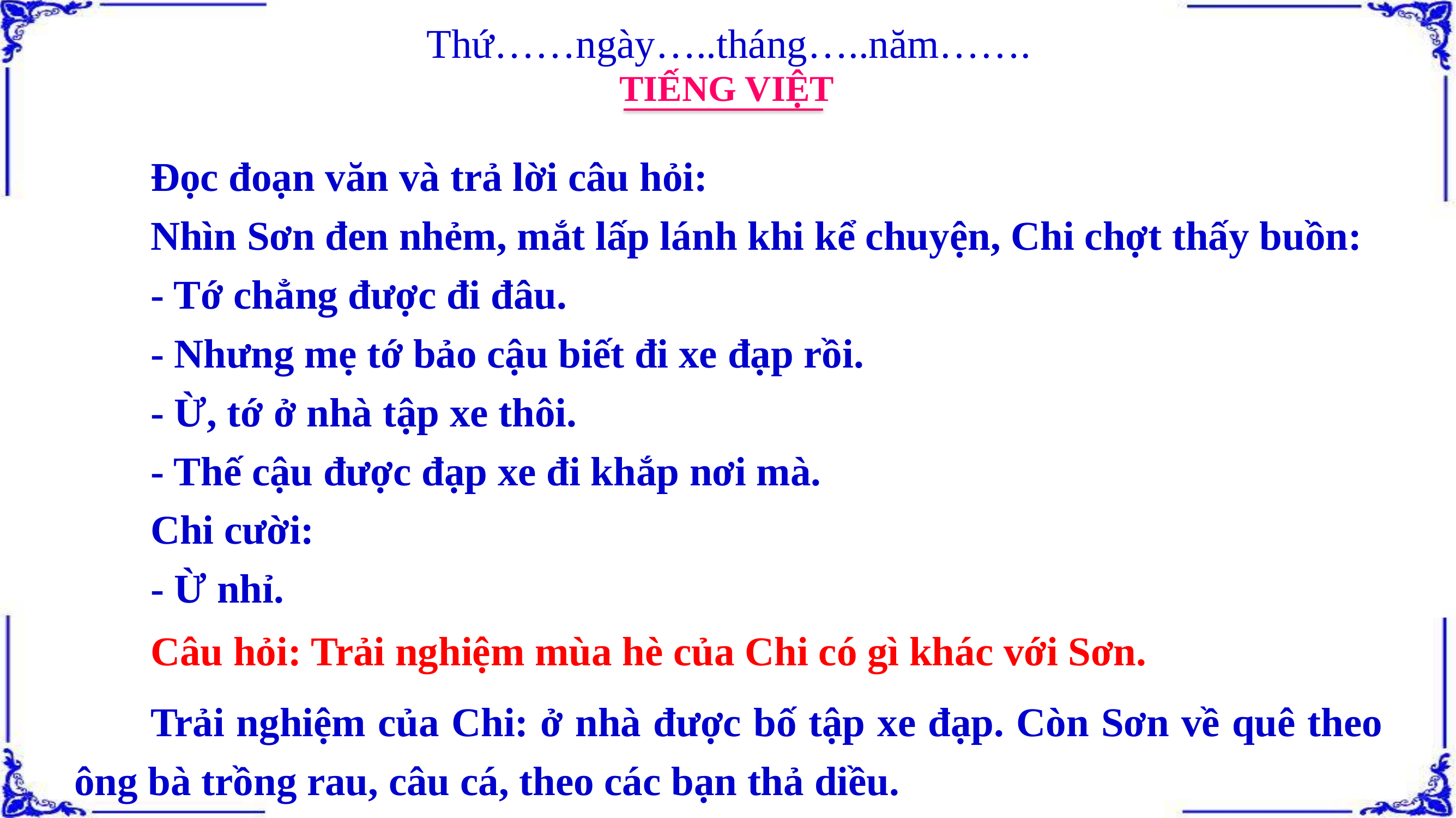

Thứ……ngày…..tháng…..năm…….
TIẾNG VIỆT
Đọc đoạn văn và trả lời câu hỏi:
Nhìn Sơn đen nhẻm, mắt lấp lánh khi kể chuyện, Chi chợt thấy buồn:
- Tớ chẳng được đi đâu.
- Nhưng mẹ tớ bảo cậu biết đi xe đạp rồi.
- Ừ, tớ ở nhà tập xe thôi.
- Thế cậu được đạp xe đi khắp nơi mà.
Chi cười:
- Ừ nhỉ.
Câu hỏi: Trải nghiệm mùa hè của Chi có gì khác với Sơn.
Trải nghiệm của Chi: ở nhà được bố tập xe đạp. Còn Sơn về quê theo ông bà trồng rau, câu cá, theo các bạn thả diều.